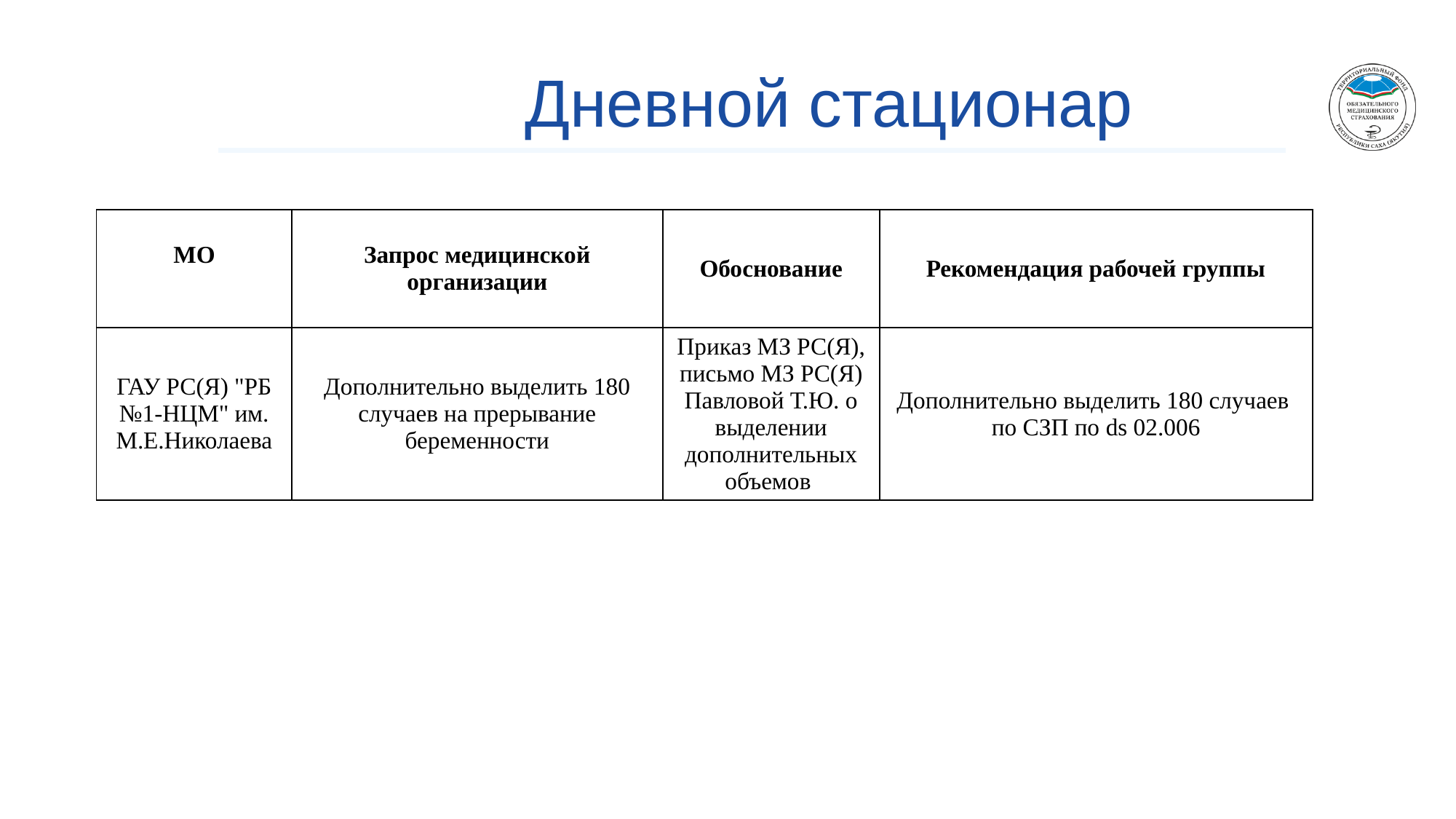

# Дневной стационар
| МО | Запрос медицинской организации | Обоснование | Рекомендация рабочей группы |
| --- | --- | --- | --- |
| ГАУ РС(Я) "РБ №1-НЦМ" им. М.Е.Николаева | Дополнительно выделить 180 случаев на прерывание беременности | Приказ МЗ РС(Я), письмо МЗ РС(Я) Павловой Т.Ю. о выделении дополнительных объемов | Дополнительно выделить 180 случаев по СЗП по ds 02.006 |